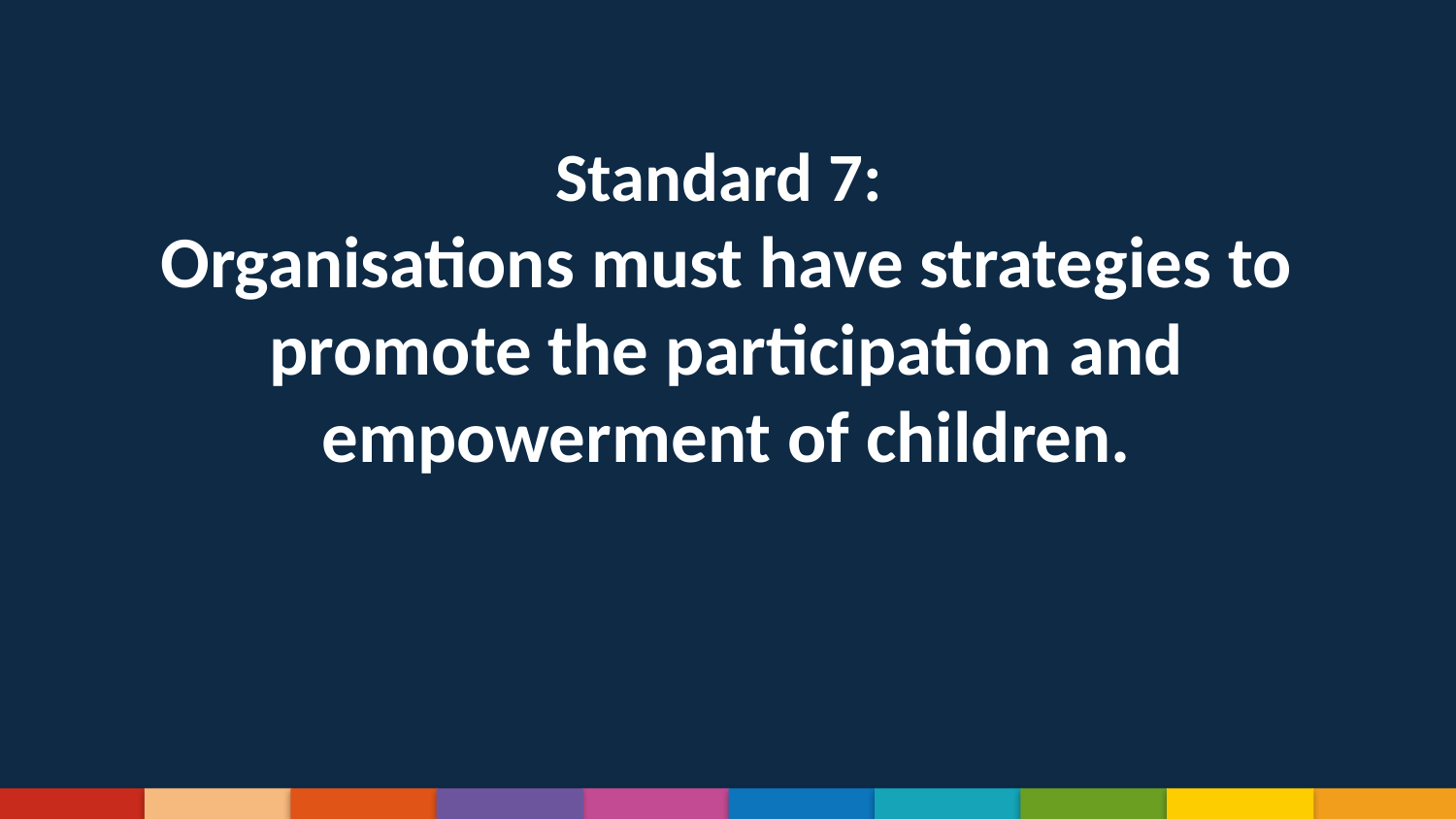

Standard 7:
Organisations must have strategies to promote the participation and empowerment of children.